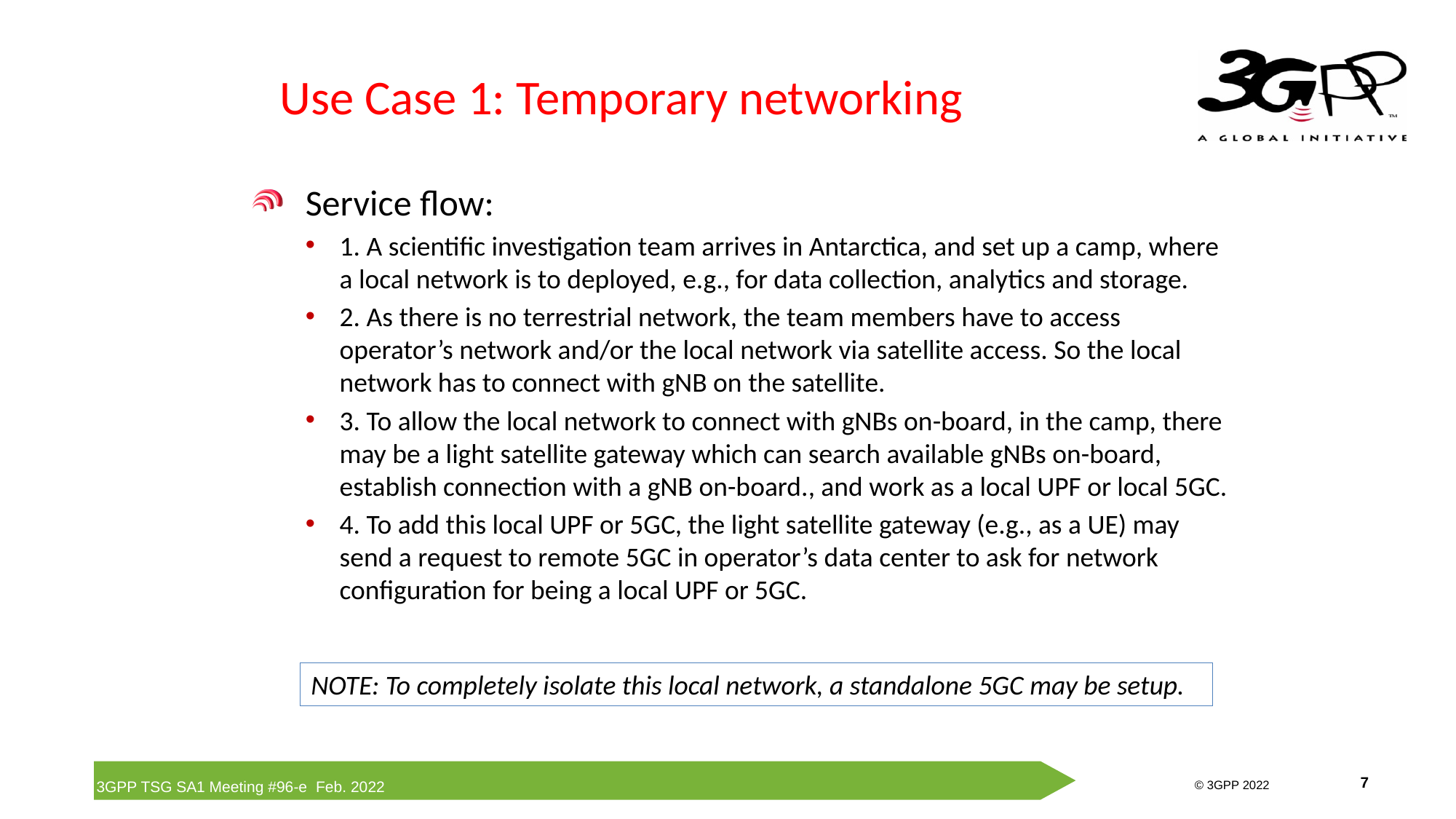

# Use Case 1: Temporary networking
Service flow:
1. A scientific investigation team arrives in Antarctica, and set up a camp, where a local network is to deployed, e.g., for data collection, analytics and storage.
2. As there is no terrestrial network, the team members have to access operator’s network and/or the local network via satellite access. So the local network has to connect with gNB on the satellite.
3. To allow the local network to connect with gNBs on-board, in the camp, there may be a light satellite gateway which can search available gNBs on-board, establish connection with a gNB on-board., and work as a local UPF or local 5GC.
4. To add this local UPF or 5GC, the light satellite gateway (e.g., as a UE) may send a request to remote 5GC in operator’s data center to ask for network configuration for being a local UPF or 5GC.

NOTE: To completely isolate this local network, a standalone 5GC may be setup.